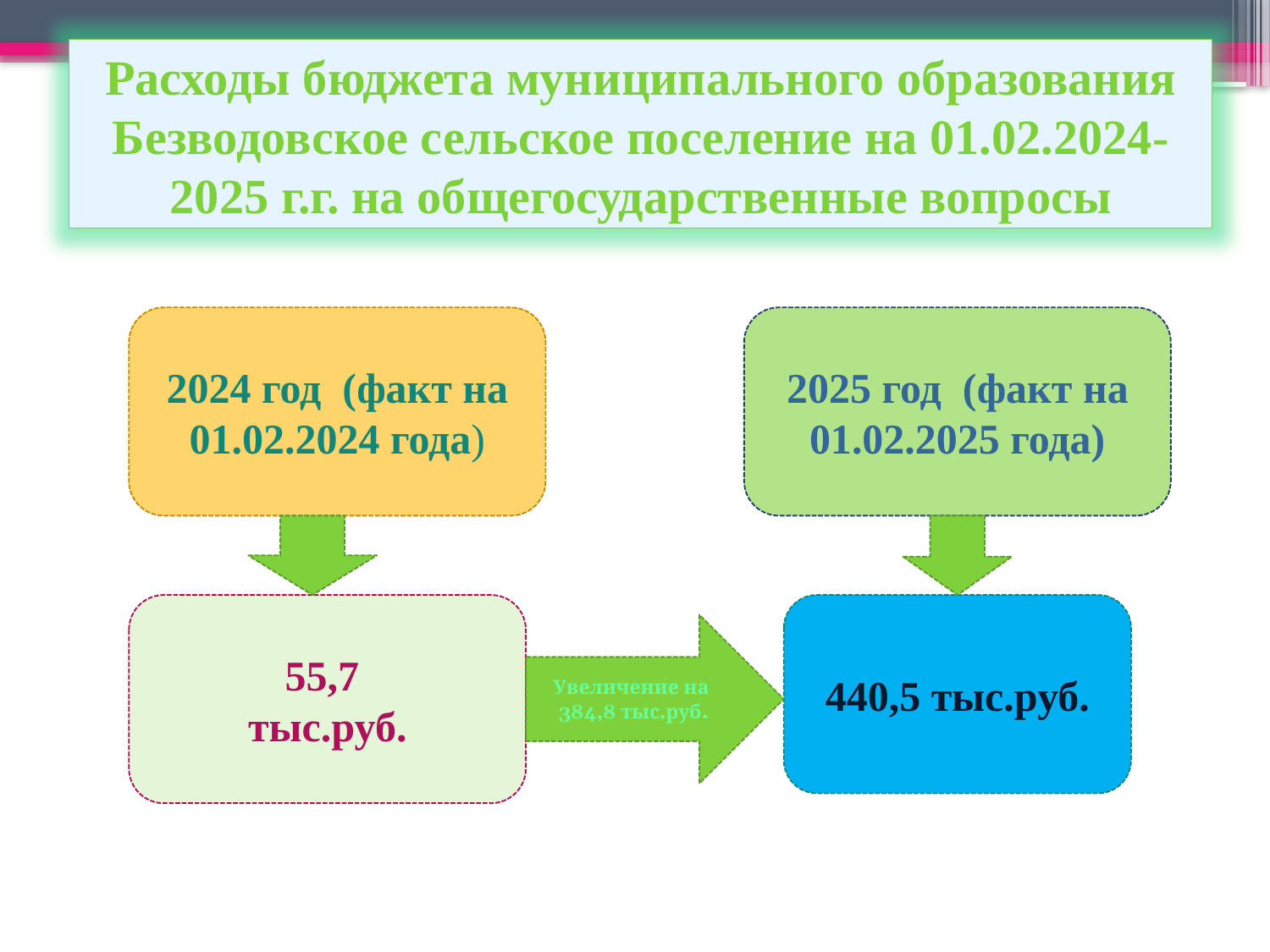

Расходы бюджета муниципального образования Безводовское сельское поселение на 01.02.2024-2025 г.г. на общегосударственные вопросы
2024 год  (факт на 01.02.2024 года)
2025 год  (факт на 01.02.2025 года)

55,7
тыс.руб.
440,5 тыс.руб.
Увеличение на  384,8 тыс.руб.